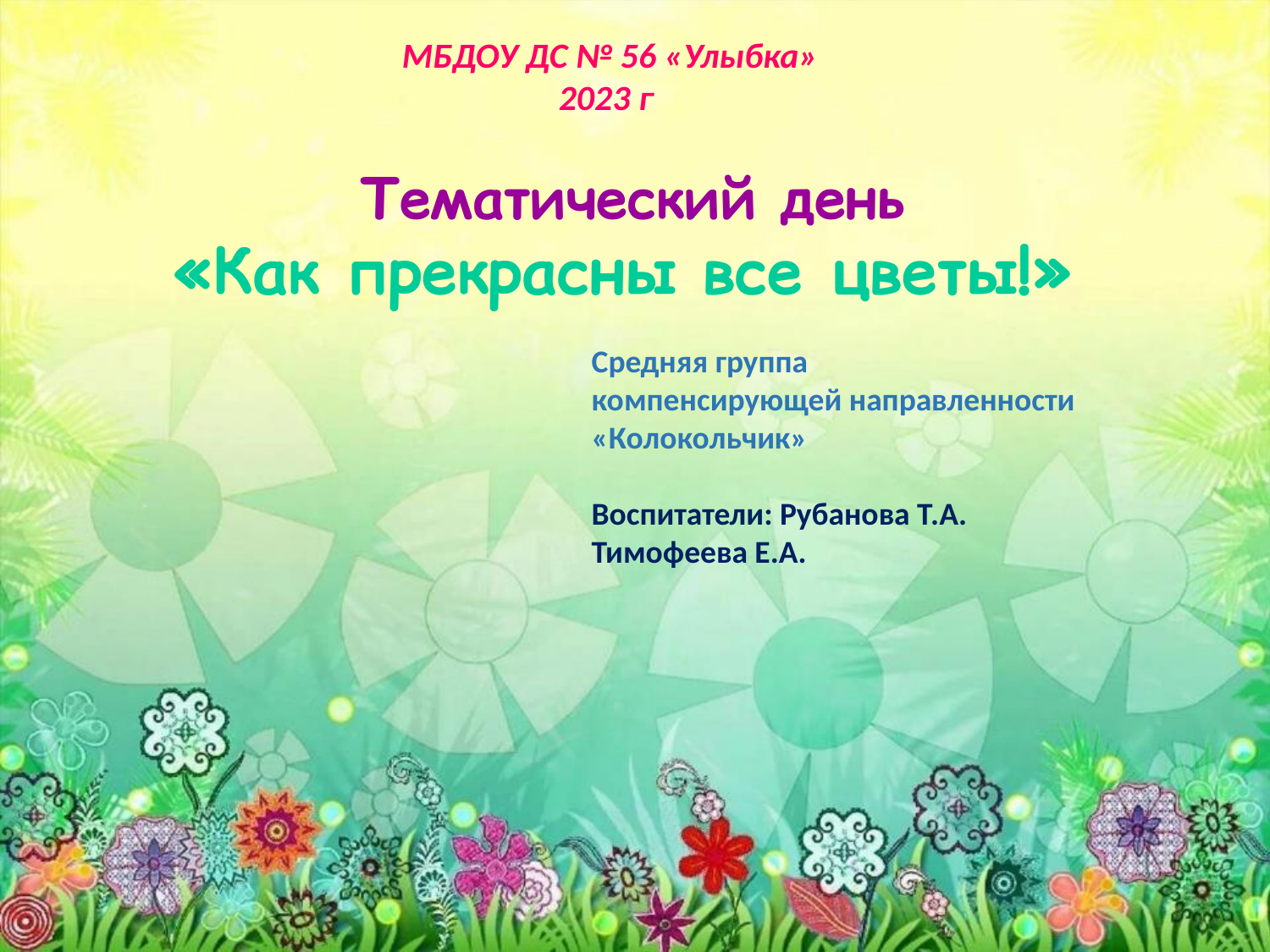

МБДОУ ДС № 56 «Улыбка»
2023 г
Тематический день
«Как прекрасны все цветы!»
Средняя группа
компенсирующей направленности
«Колокольчик»

Воспитатели: Рубанова Т.А.
Тимофеева Е.А.